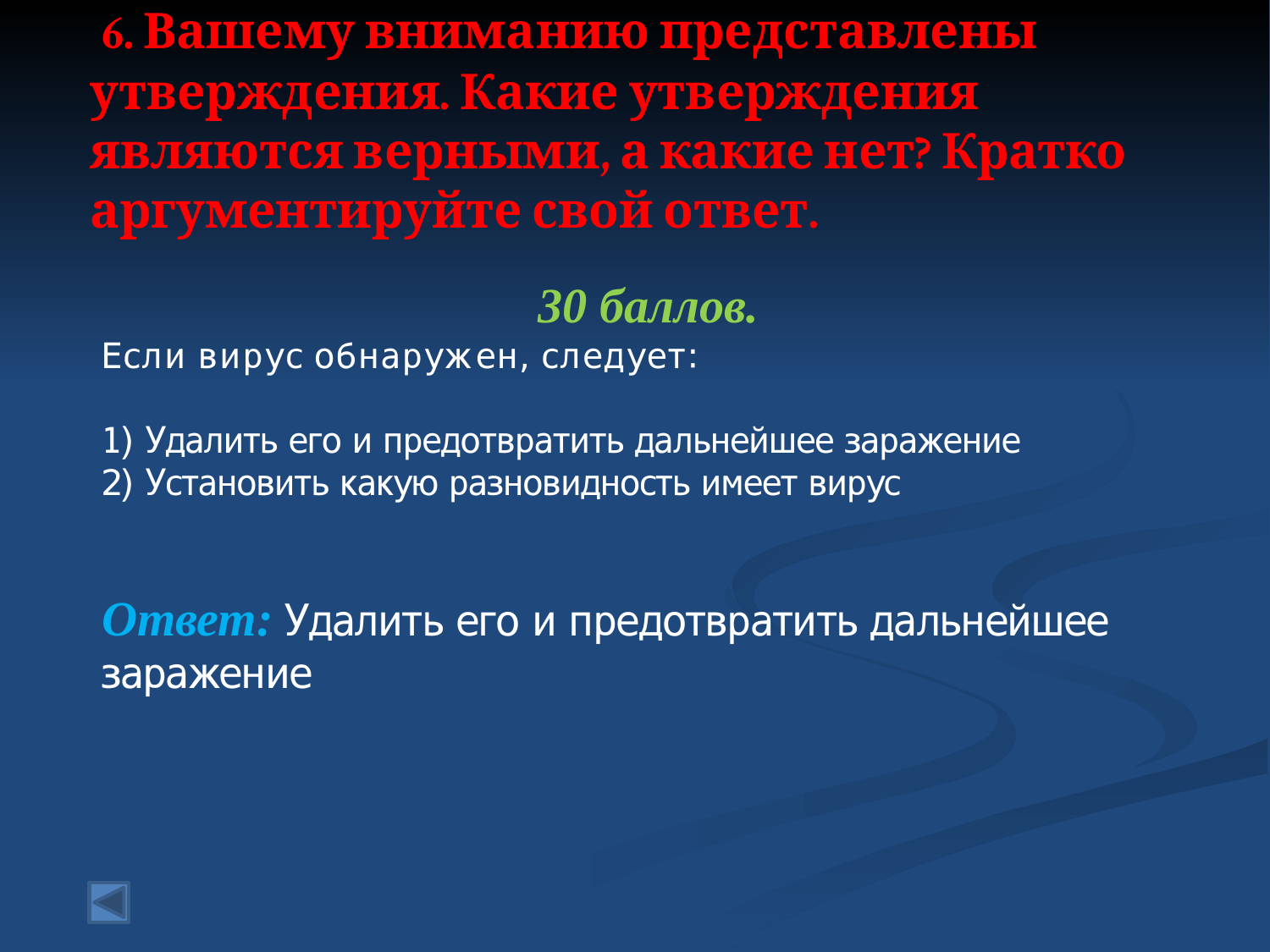

# 6. Вашему вниманию представлены  утверждения. Какие утверждения являются верными, а какие нет? Кратко аргументируйте свой ответ.

30 баллов.
Если вирус обнаружен, следует:

1) Удалить его и предотвратить дальнейшее заражение
2) Установить какую разновидность имеет вирус

Ответ: Удалить его и предотвратить дальнейшее заражение